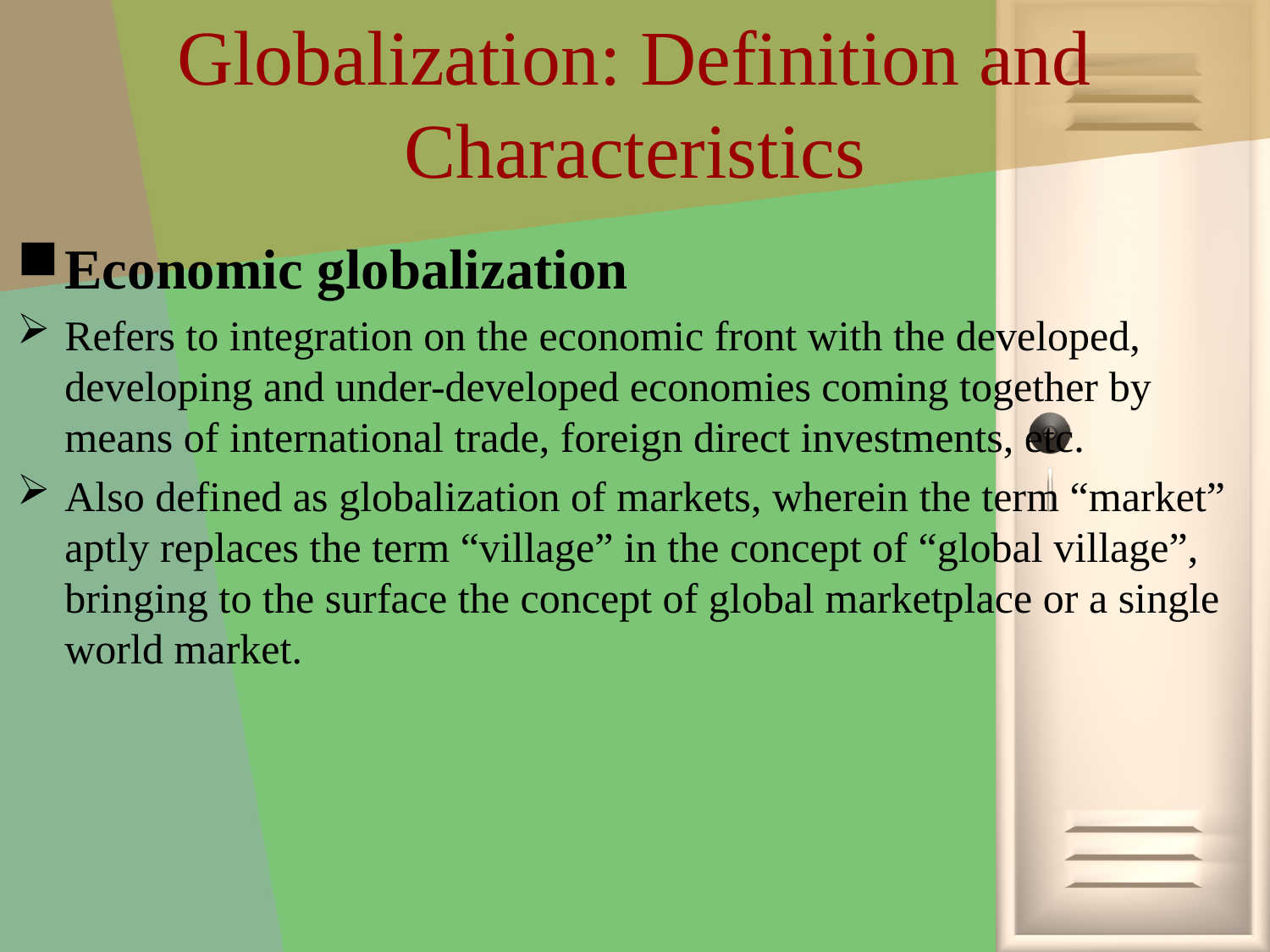

# Globalization: Definition and Characteristics
Economic globalization
Refers to integration on the economic front with the developed, developing and under-developed economies coming together by means of international trade, foreign direct investments, etc.
Also defined as globalization of markets, wherein the term “market” aptly replaces the term “village” in the concept of “global village”, bringing to the surface the concept of global marketplace or a single world market.